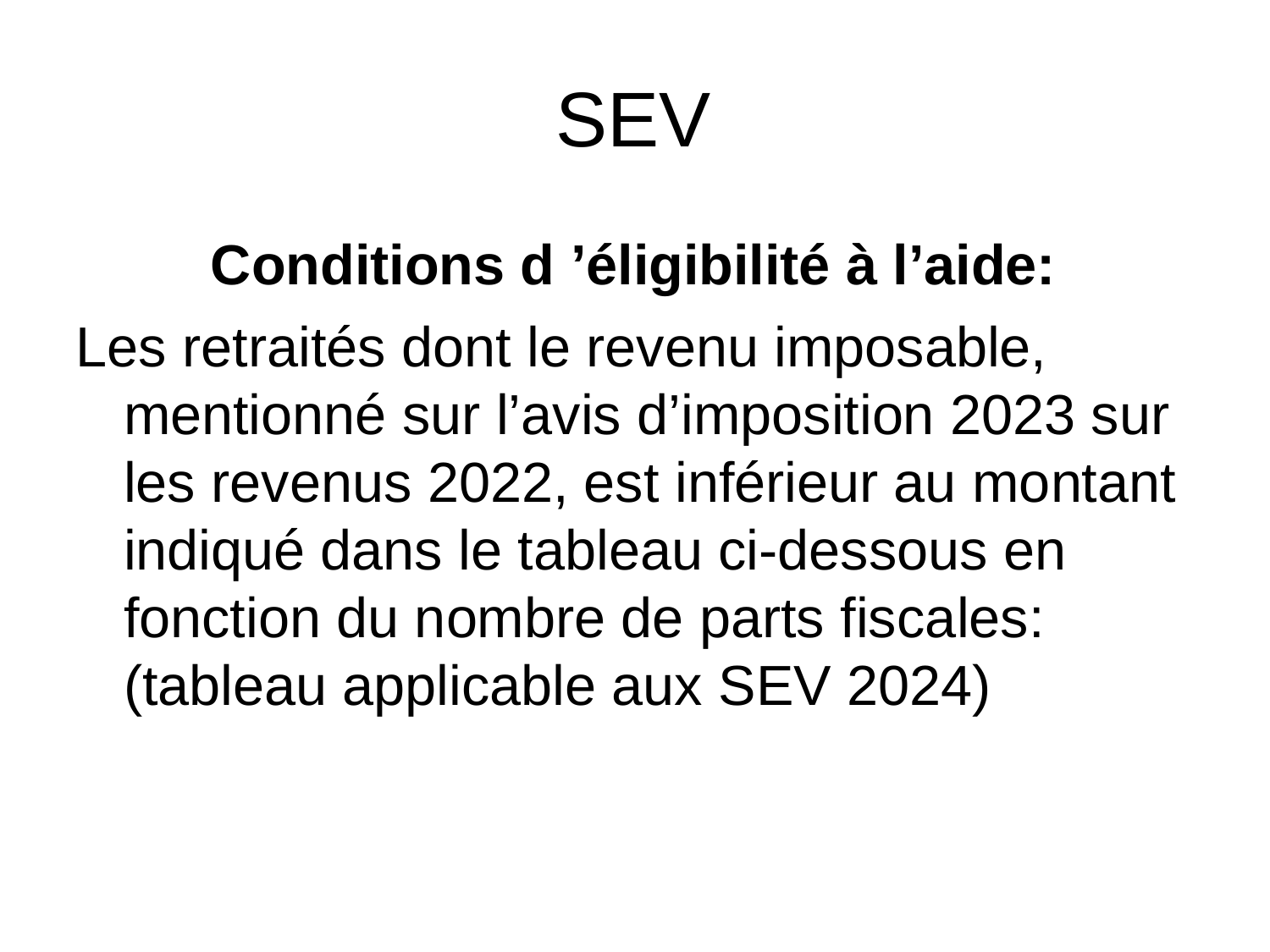

# SEV
Conditions d ’éligibilité à l’aide:
Les retraités dont le revenu imposable, mentionné sur l’avis d’imposition 2023 sur les revenus 2022, est inférieur au montant indiqué dans le tableau ci-dessous en fonction du nombre de parts fiscales: (tableau applicable aux SEV 2024)